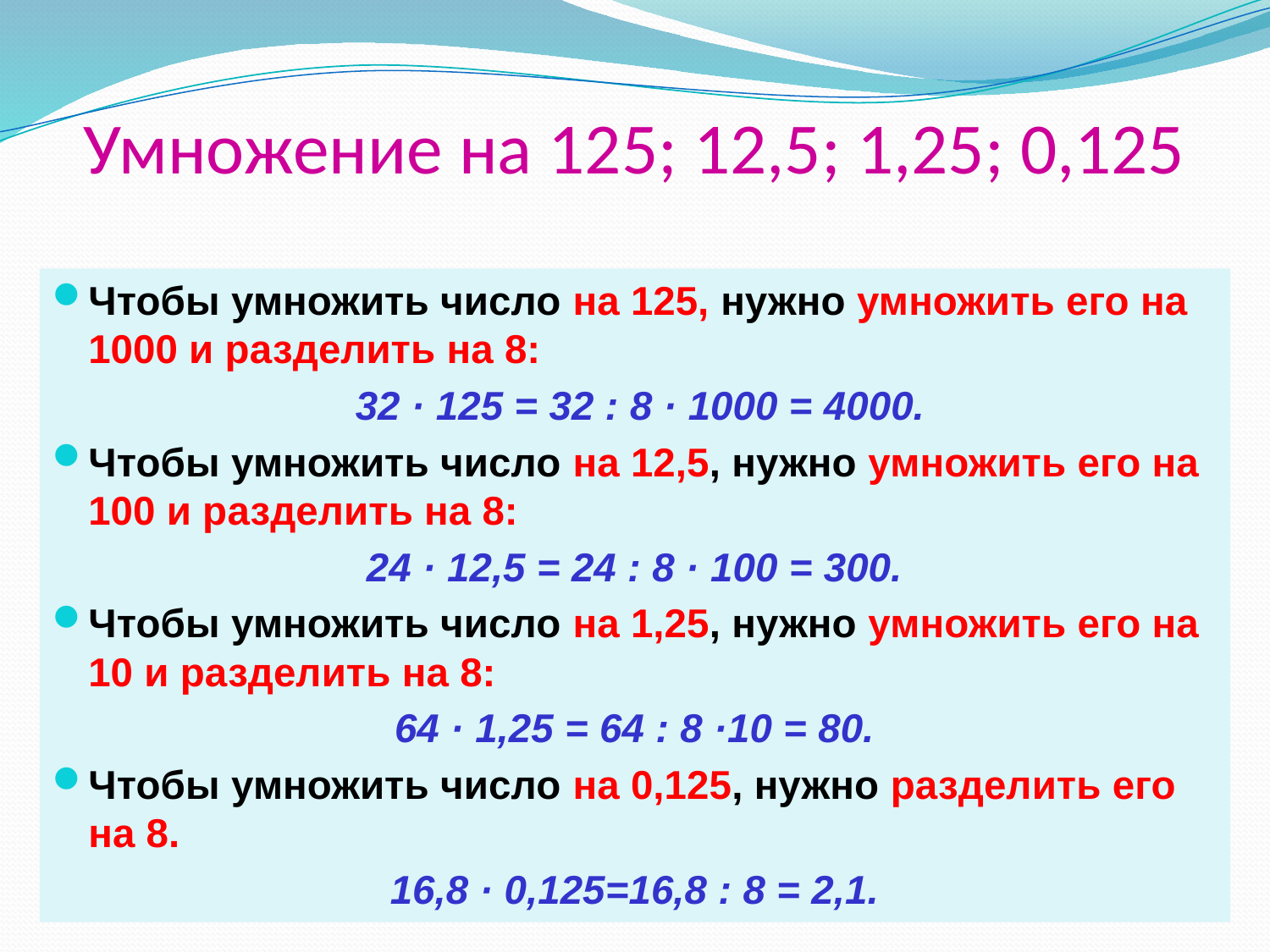

# Умножение на 125; 12,5; 1,25; 0,125
Чтобы умножить число на 125, нужно умножить его на 1000 и разделить на 8:
 32 · 125 = 32 : 8 · 1000 = 4000.
Чтобы умножить число на 12,5, нужно умножить его на 100 и разделить на 8:
24 · 12,5 = 24 : 8 · 100 = 300.
Чтобы умножить число на 1,25, нужно умножить его на 10 и разделить на 8:
64 · 1,25 = 64 : 8 ·10 = 80.
Чтобы умножить число на 0,125, нужно разделить его на 8.
16,8 · 0,125=16,8 : 8 = 2,1.